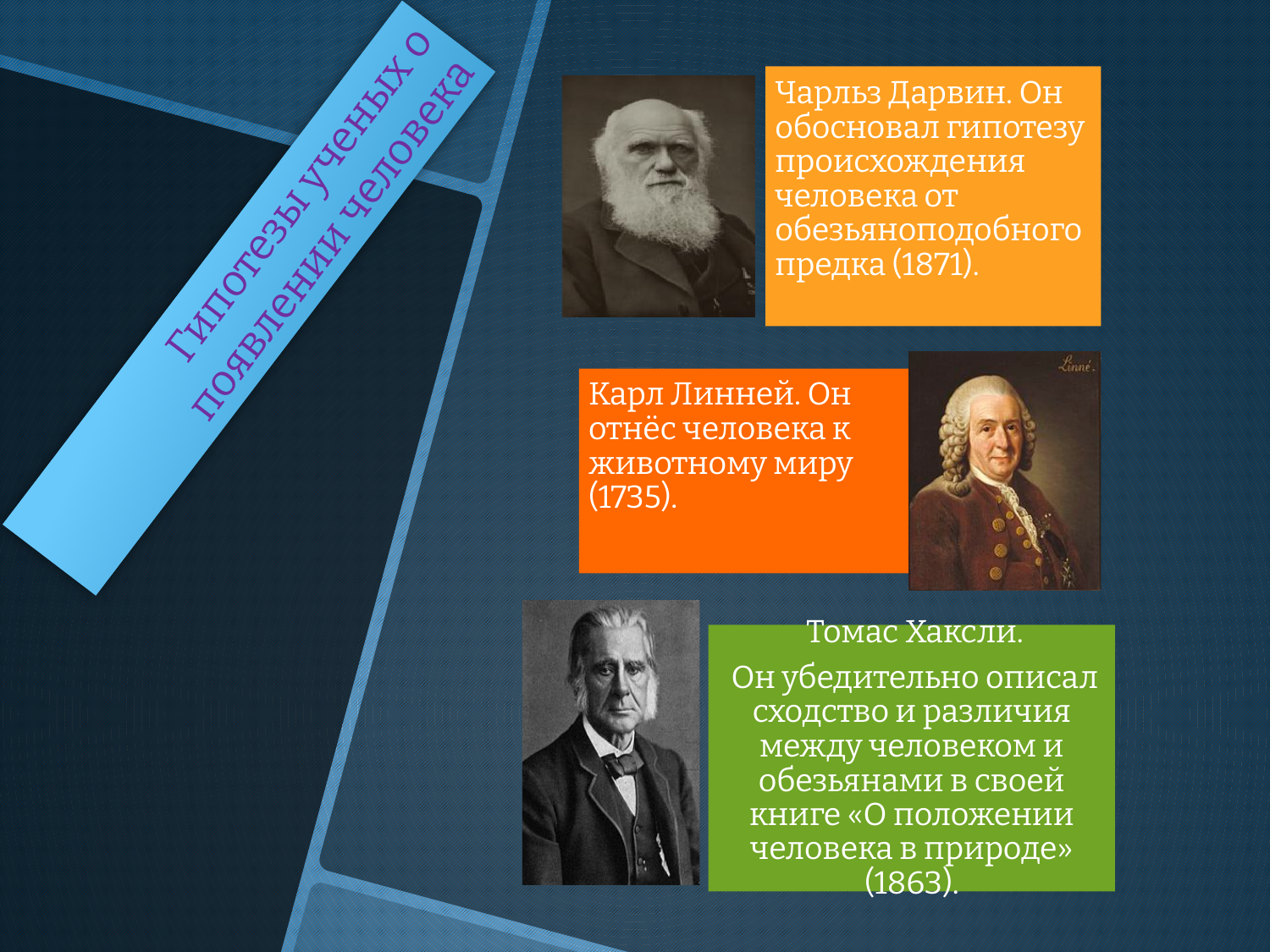

Чарльз Дарвин. Он обосновал гипотезу происхождения человека от обезьяноподобного предка (1871).

Карл Линней. Он отнёс человека к животному миру (1735).

 Томас Хаксли.
 Он убедительно описал сходство и различия между человеком и обезьянами в своей книге «О положении человека в природе» (1863).
# Гипотезы ученых о появлении человека